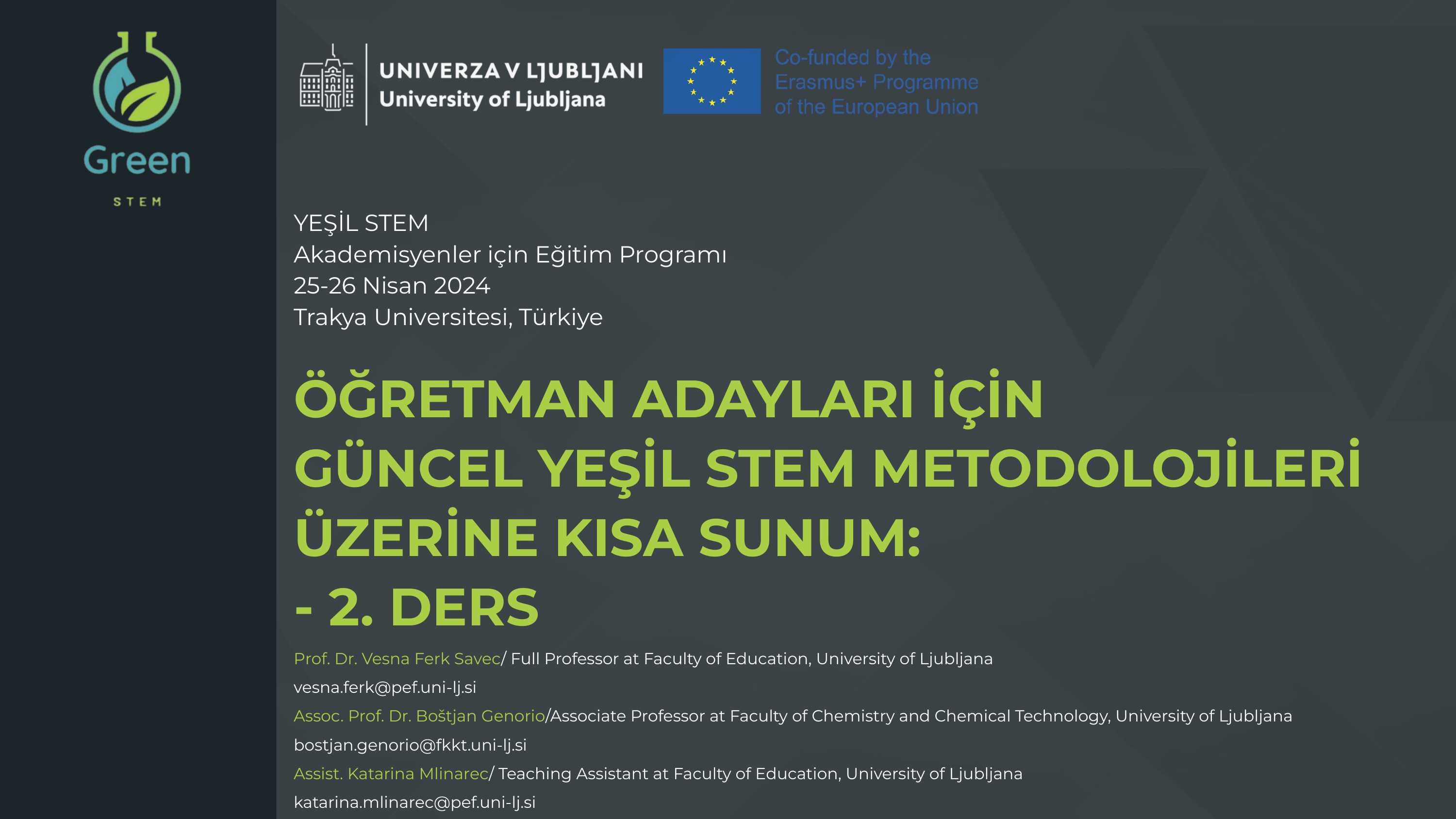

YEŞİL STEM
Akademisyenler için Eğitim Programı
25-26 Nisan 2024
Trakya Universitesi, Türkiye
ÖĞRETMAN ADAYLARI İÇİN
GÜNCEL YEŞİL STEM METODOLOJİLERİ ÜZERİNE KISA SUNUM:
- 2. DERS

Prof. Dr. Vesna Ferk Savec/ Full Professor at Faculty of Education, University of Ljubljana
vesna.ferk@pef.uni-lj.si
Assoc. Prof. Dr. Boštjan Genorio/Associate Professor at Faculty of Chemistry and Chemical Technology, University of Ljubljana
bostjan.genorio@fkkt.uni-lj.si
Assist. Katarina Mlinarec/ Teaching Assistant at Faculty of Education, University of Ljubljana
katarina.mlinarec@pef.uni-lj.si